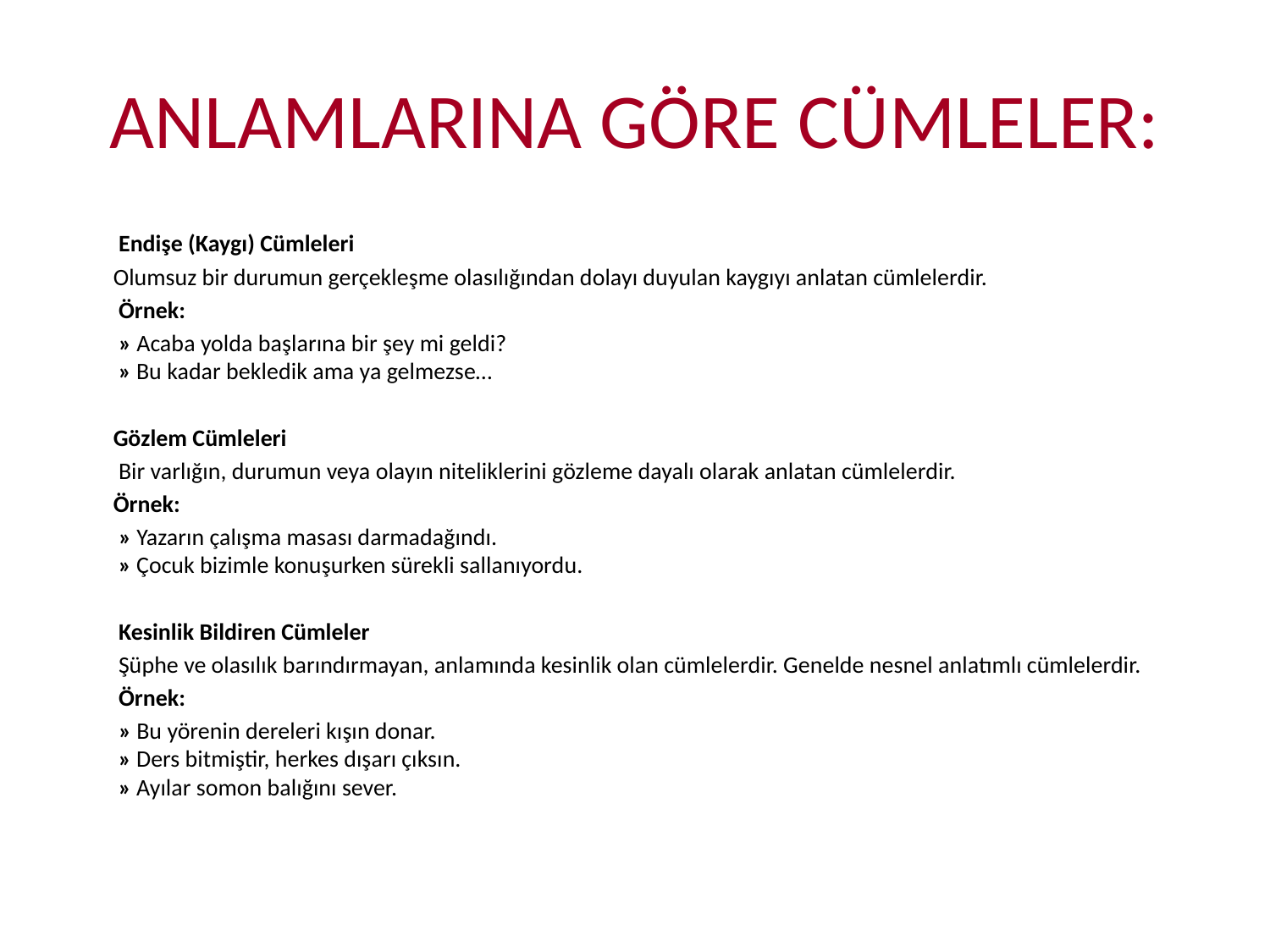

# ANLAMLARINA GÖRE CÜMLELER:
        Endişe (Kaygı) Cümleleri
       Olumsuz bir durumun gerçekleşme olasılığından dolayı duyulan kaygıyı anlatan cümlelerdir.
        Örnek:
        » Acaba yolda başlarına bir şey mi geldi?
» Bu kadar bekledik ama ya gelmezse…

       Gözlem Cümleleri
        Bir varlığın, durumun veya olayın niteliklerini gözleme dayalı olarak anlatan cümlelerdir.
       Örnek:
        » Yazarın çalışma masası darmadağındı.
» Çocuk bizimle konuşurken sürekli sallanıyordu.

        Kesinlik Bildiren Cümleler
        Şüphe ve olasılık barındırmayan, anlamında kesinlik olan cümlelerdir. Genelde nesnel anlatımlı cümlelerdir.
        Örnek:
        » Bu yörenin dereleri kışın donar.
» Ders bitmiştir, herkes dışarı çıksın.
» Ayılar somon balığını sever.